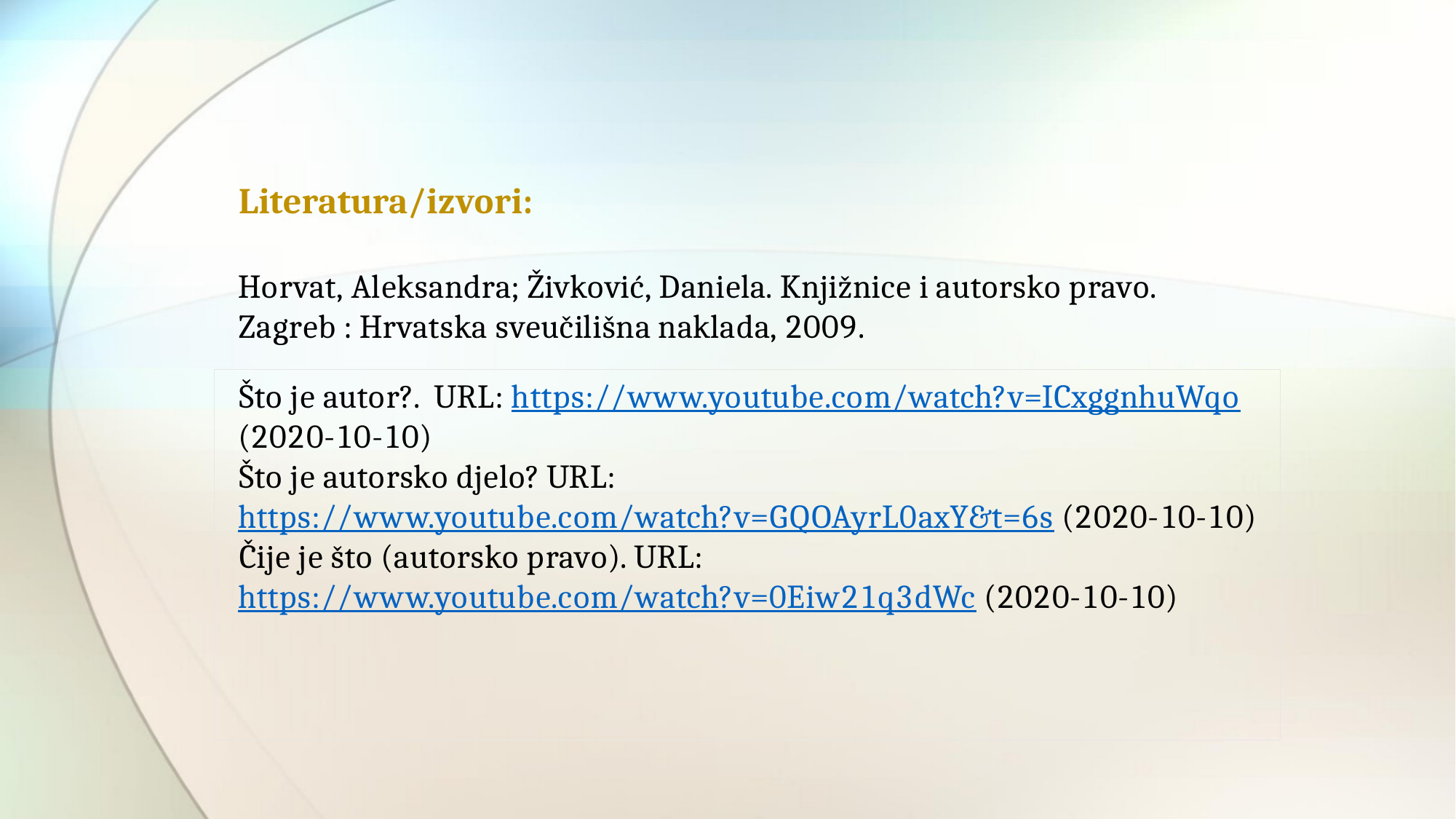

Literatura/izvori:

Horvat, Aleksandra; Živković, Daniela. Knjižnice i autorsko pravo. Zagreb : Hrvatska sveučilišna naklada, 2009.
Što je autor?.  URL: https://www.youtube.com/watch?v=ICxggnhuWqo (2020-10-10)
Što je autorsko djelo? URL: https://www.youtube.com/watch?v=GQOAyrL0axY&t=6s (2020-10-10)
Čije je što (autorsko pravo). URL: https://www.youtube.com/watch?v=0Eiw21q3dWc (2020-10-10)